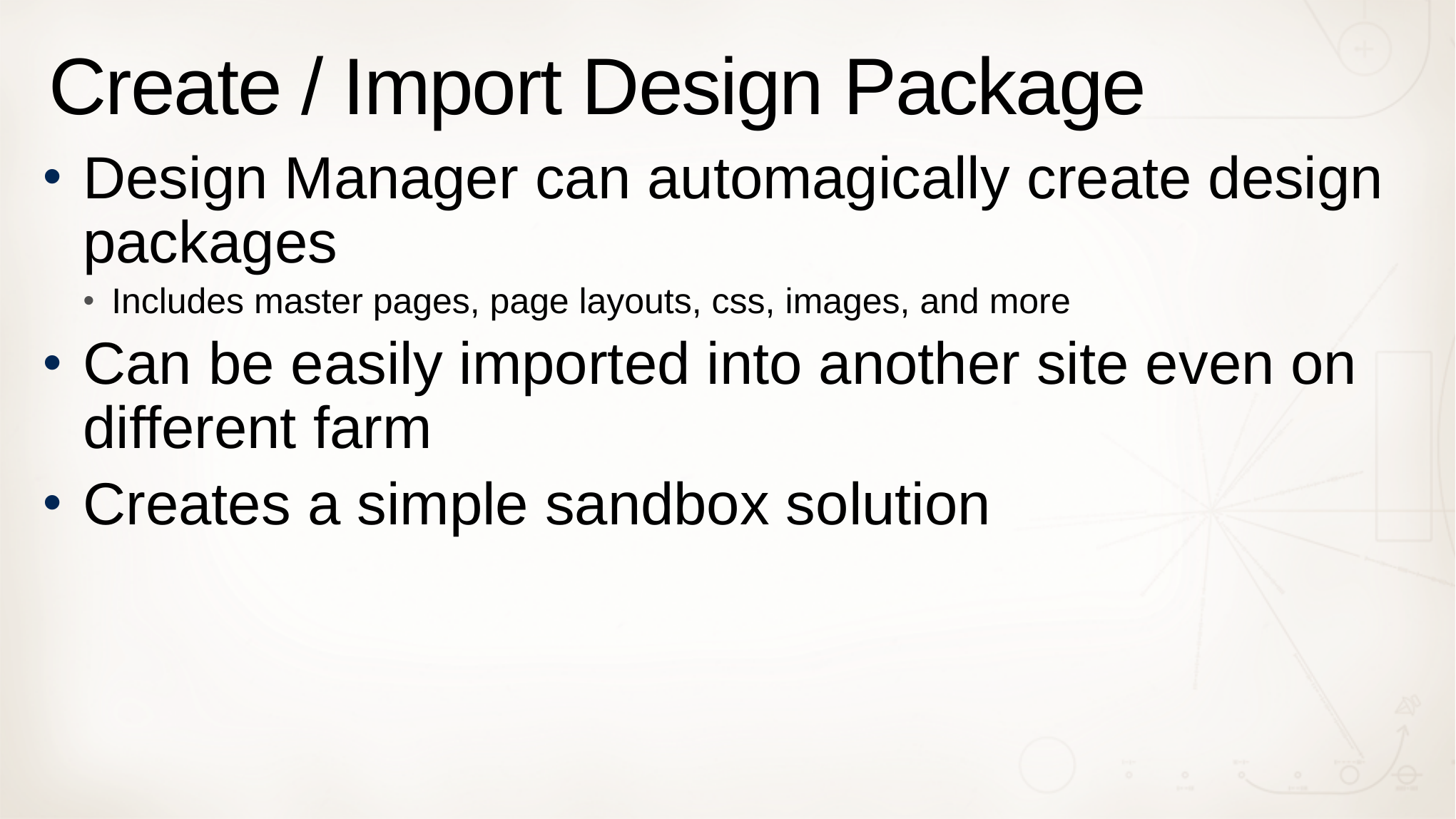

# Create / Import Design Package
Design Manager can automagically create design packages
Includes master pages, page layouts, css, images, and more
Can be easily imported into another site even on different farm
Creates a simple sandbox solution